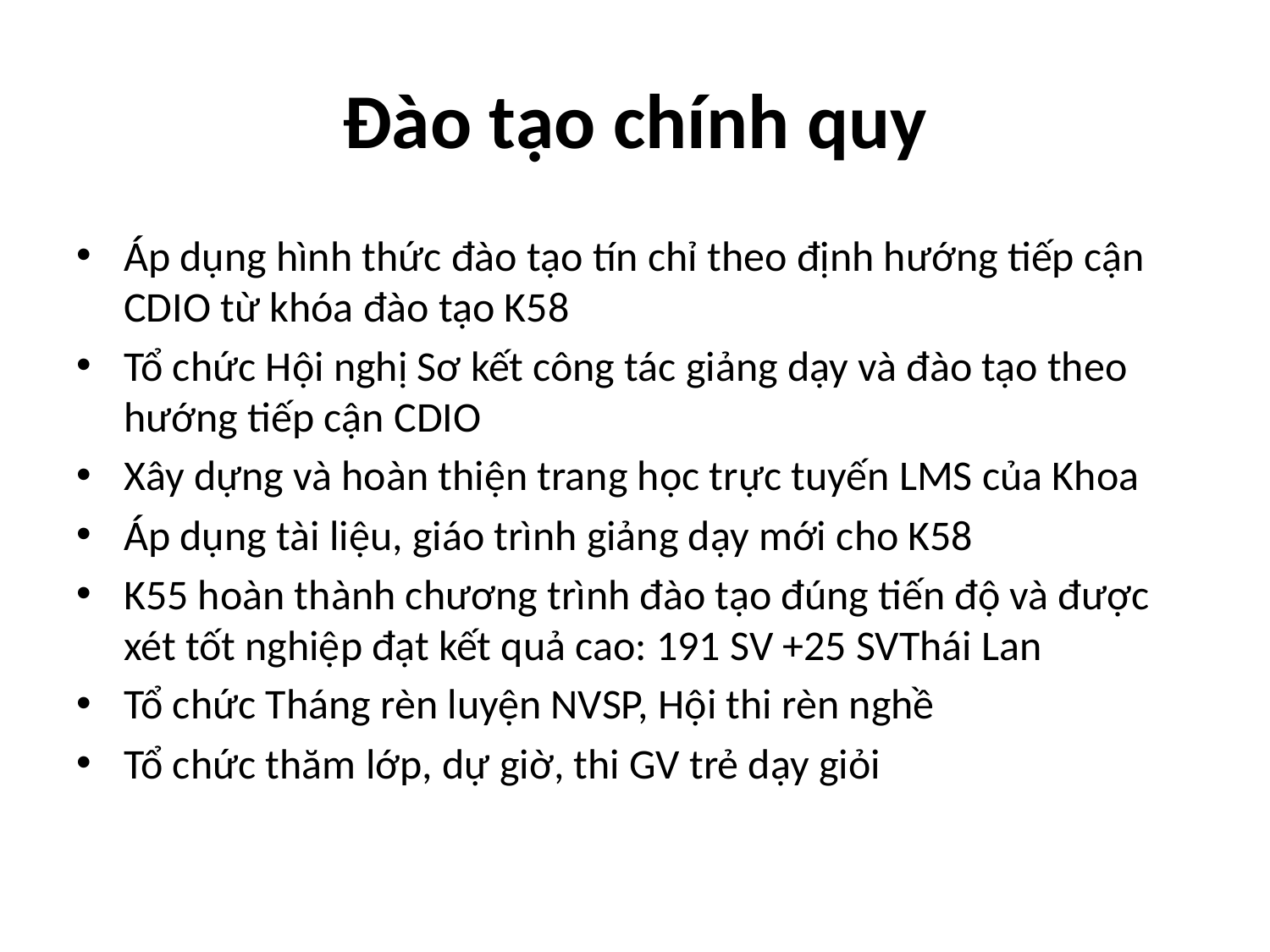

# Đào tạo chính quy
Áp dụng hình thức đào tạo tín chỉ theo định hướng tiếp cận CDIO từ khóa đào tạo K58
Tổ chức Hội nghị Sơ kết công tác giảng dạy và đào tạo theo hướng tiếp cận CDIO
Xây dựng và hoàn thiện trang học trực tuyến LMS của Khoa
Áp dụng tài liệu, giáo trình giảng dạy mới cho K58
K55 hoàn thành chương trình đào tạo đúng tiến độ và được xét tốt nghiệp đạt kết quả cao: 191 SV +25 SVThái Lan
Tổ chức Tháng rèn luyện NVSP, Hội thi rèn nghề
Tổ chức thăm lớp, dự giờ, thi GV trẻ dạy giỏi